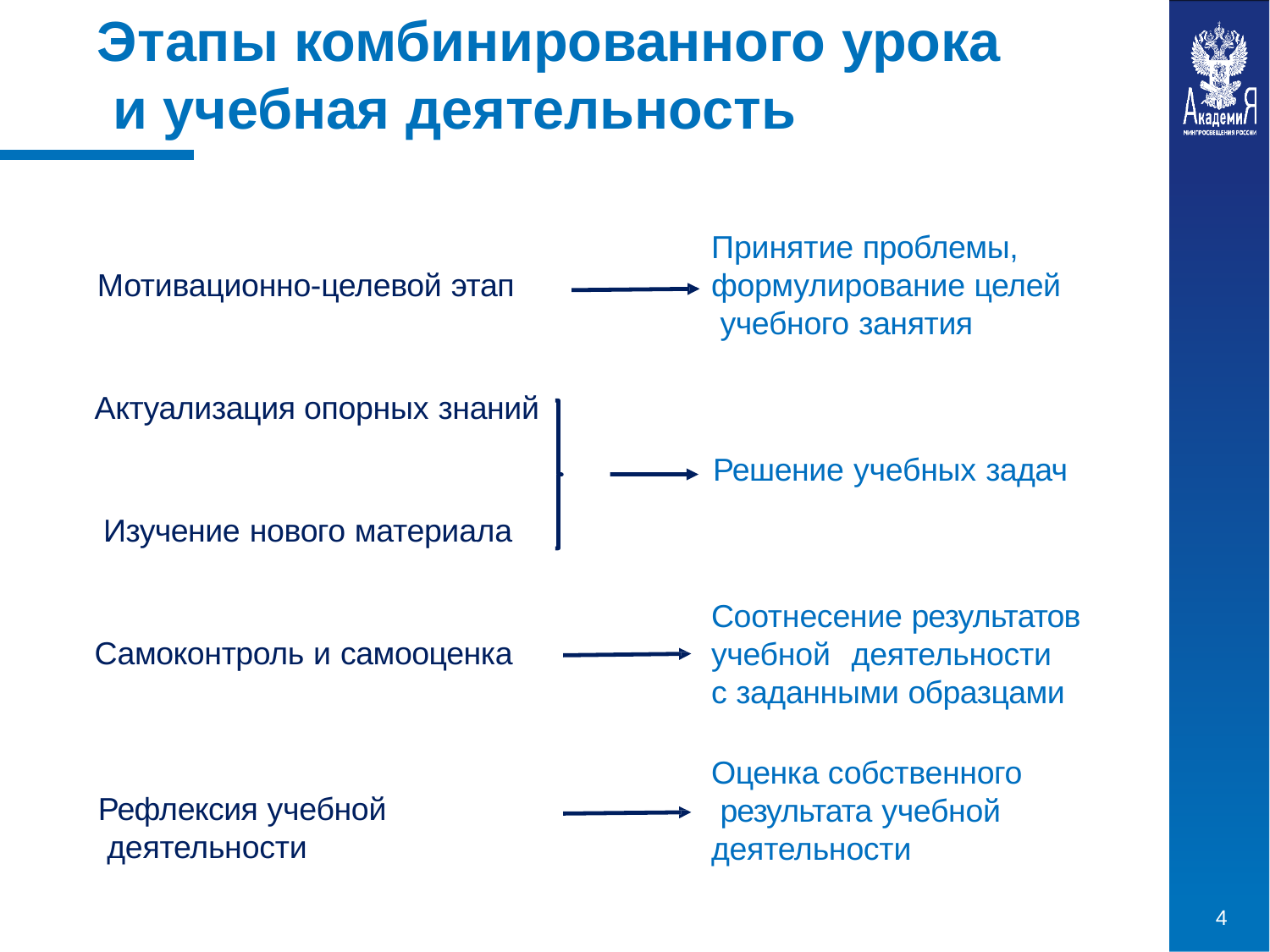

# Этапы комбинированного урока  и учебная деятельность
Принятие проблемы,  формулирование целей  учебного занятия
Мотивационно-целевой этап
Актуализация опорных знаний  Изучение нового материала  Самоконтроль и самооценка

Решение учебных задач

Соотнесение результатов
учебной	деятельности
с заданными образцами

Оценка собственного  результата учебной  деятельности

Рефлексия учебной  деятельности

4